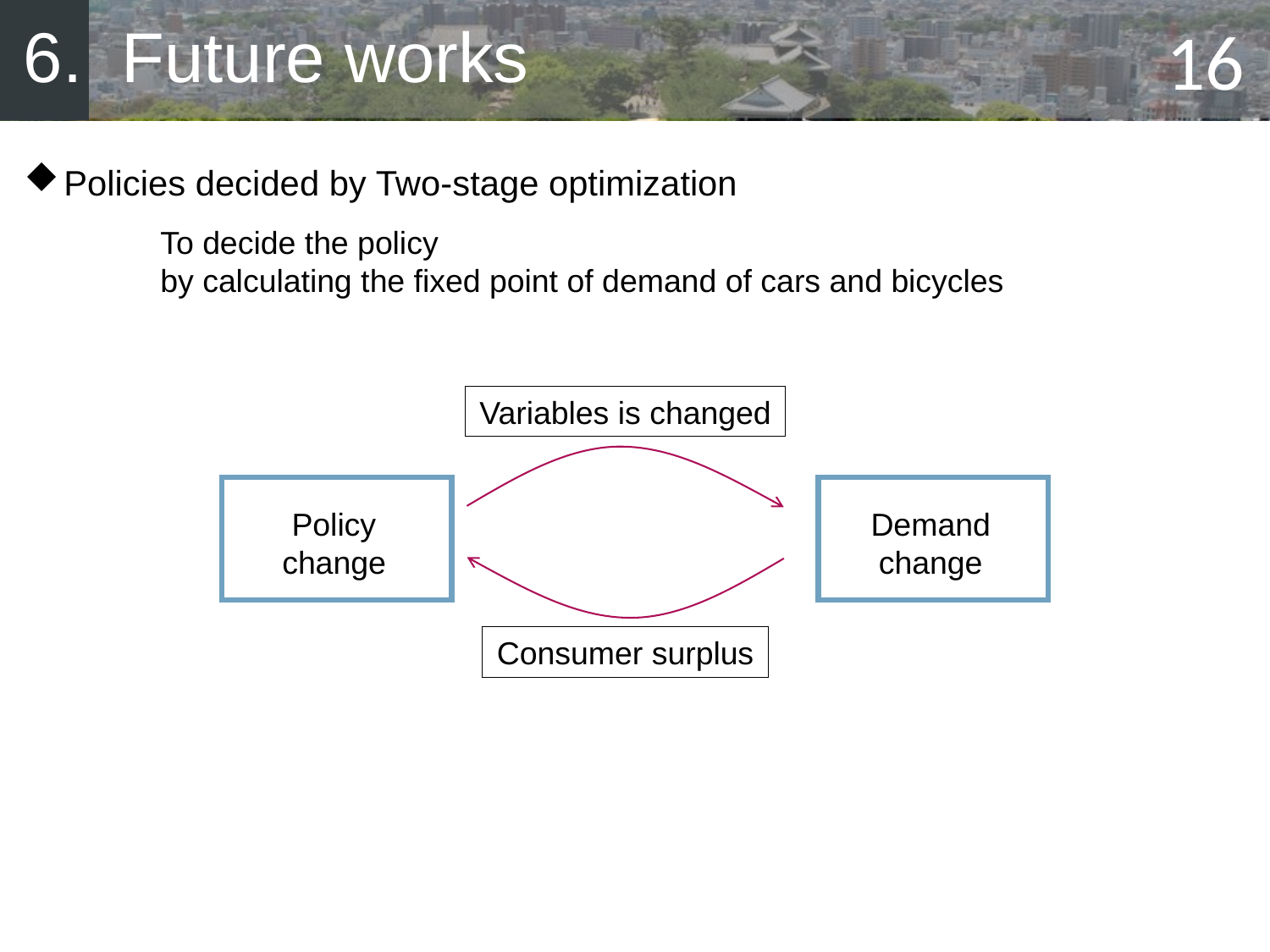

# 6.  Future works
16
Policies decided by Two-stage optimization
	To decide the policy
	by calculating the fixed point of demand of cars and bicycles
Variables is changed

Policy
change
Demand
change

Consumer surplus